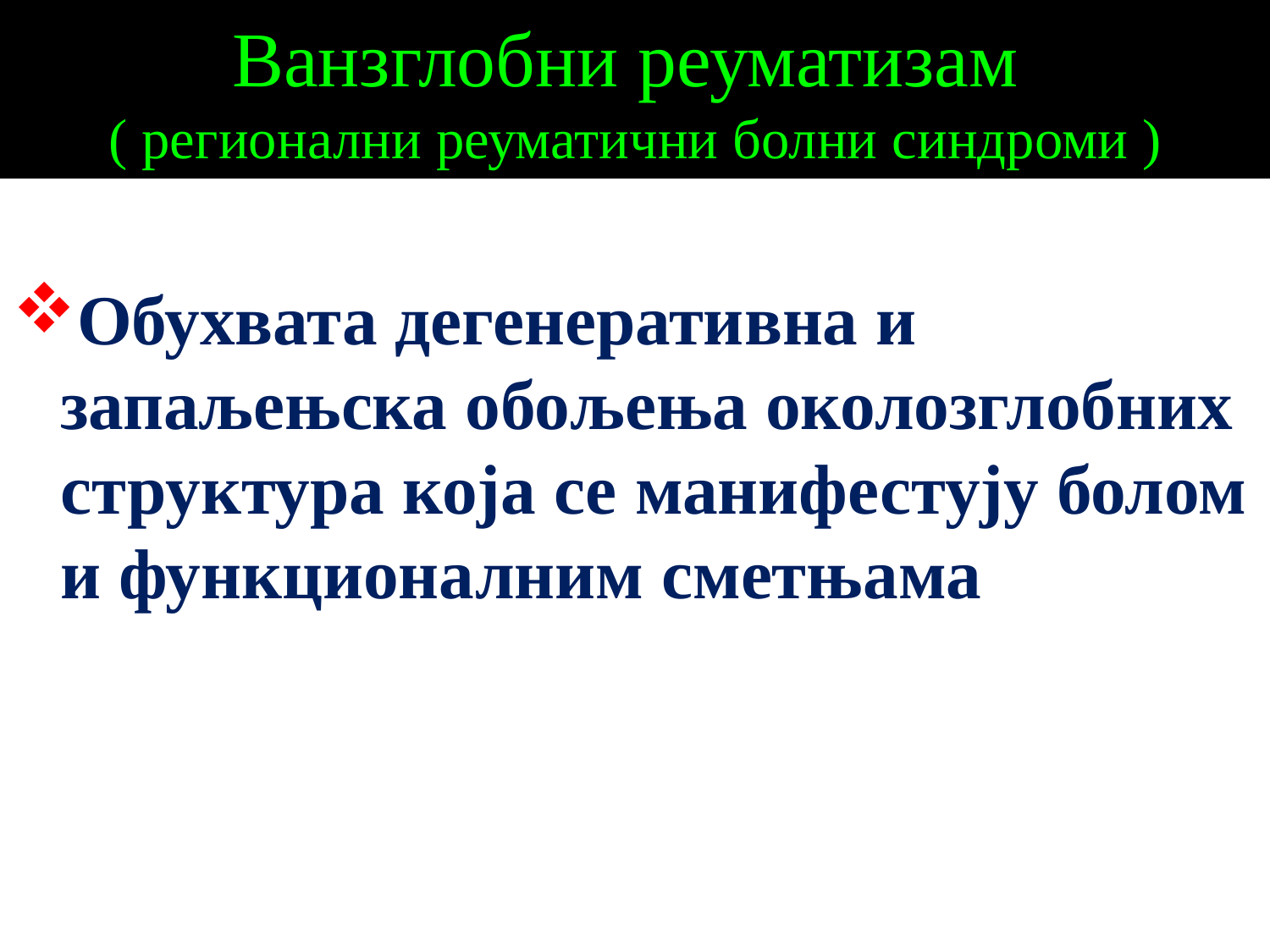

# Ванзглобни реуматизам ( регионални реуматични болни синдроми )
Обухвата дегенеративна и запаљењска обољења околозглобних структура која се манифестују болом и функционалним сметњама